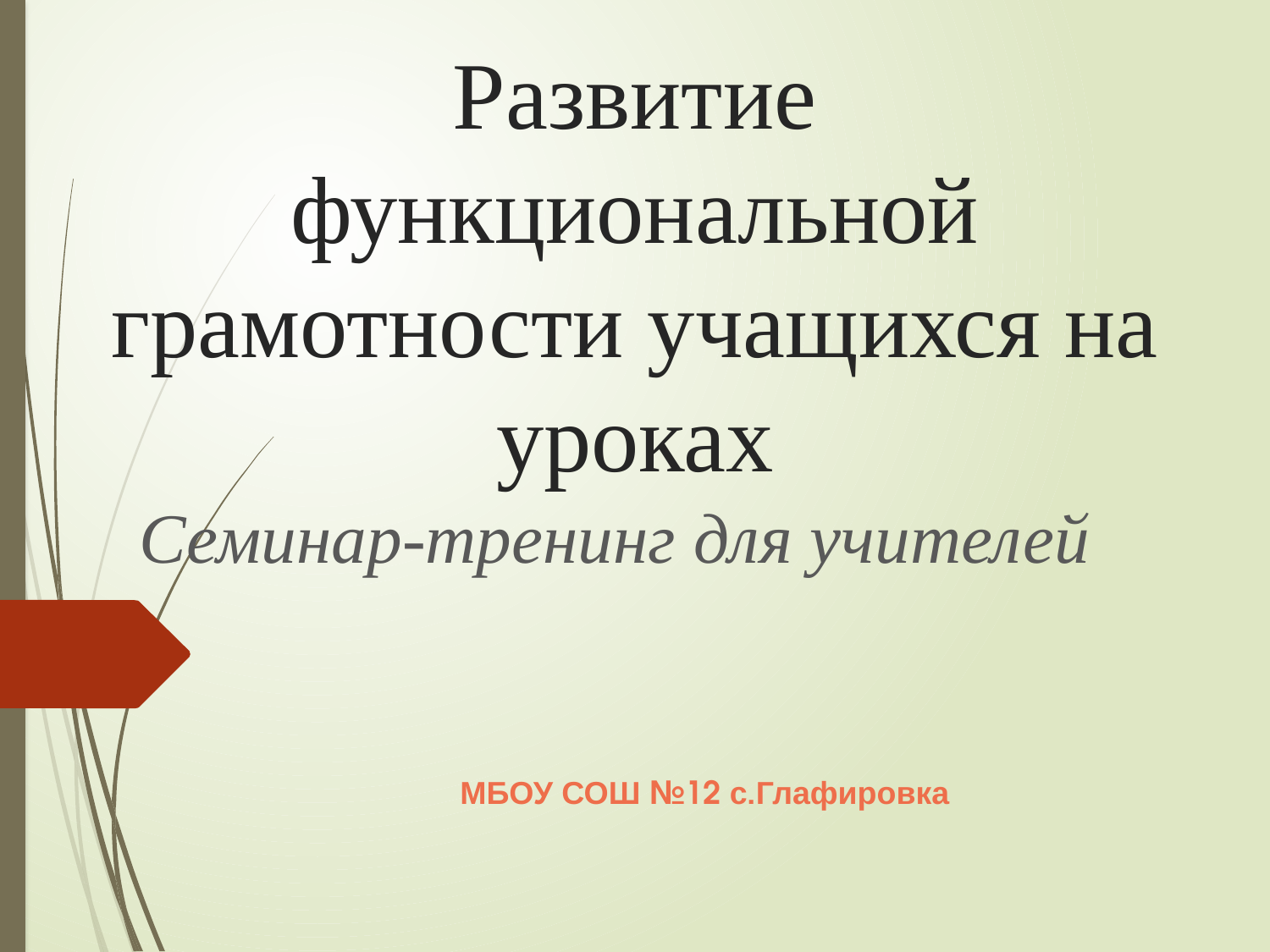

# Развитие функциональной грамотности учащихся на уроках
Семинар-тренинг для учителей
МБОУ СОШ №12 с.Глафировка